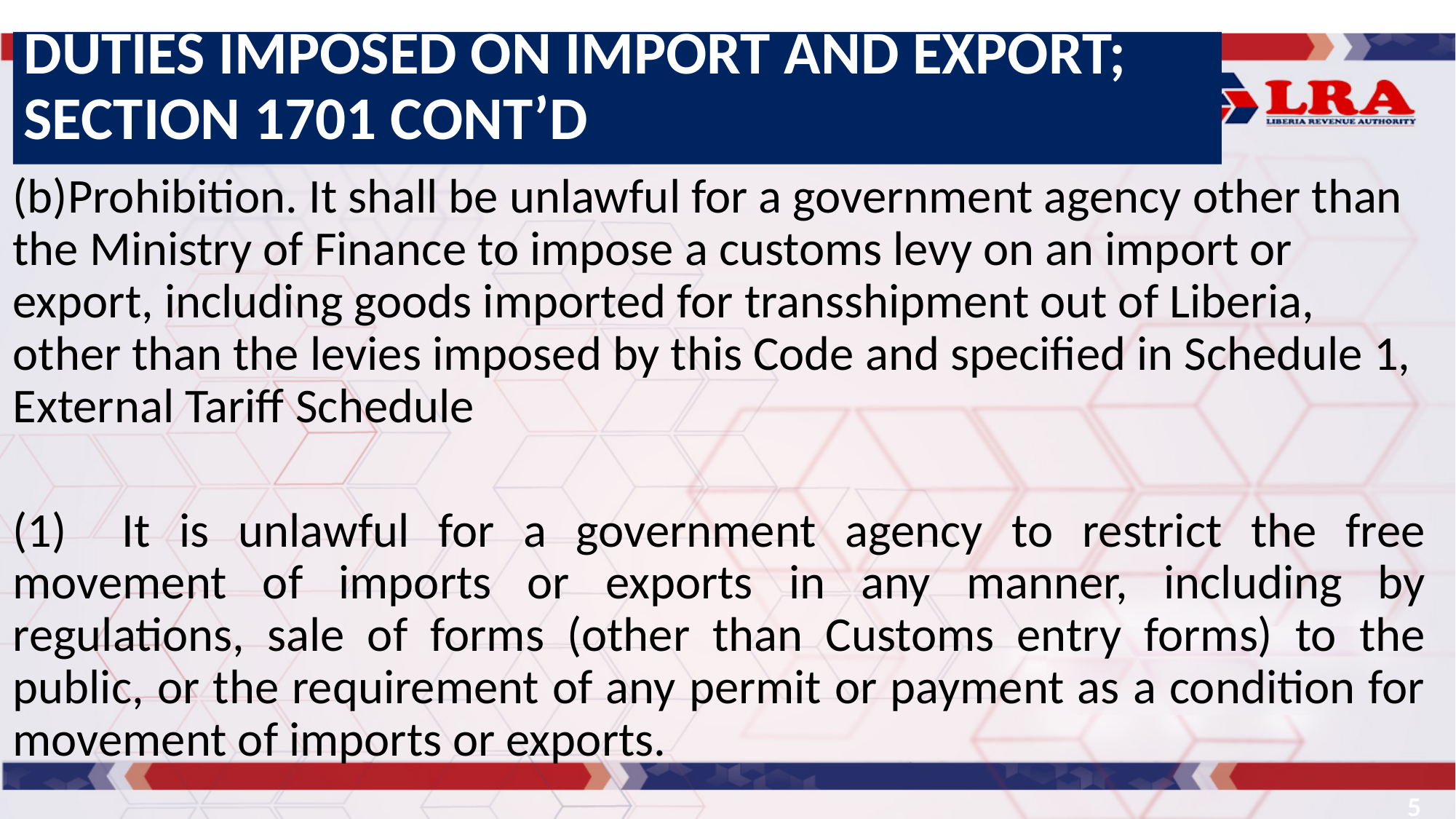

# DUTIES IMPOSED ON IMPORT AND EXPORT; SECTION 1701 CONT’D
(b)Prohibition. It shall be unlawful for a government agency other than the Ministry of Finance to impose a customs levy on an import or export, including goods imported for transshipment out of Liberia, other than the levies imposed by this Code and specified in Schedule 1, External Tariff Schedule

(1)	It is unlawful for a government agency to restrict the free movement of imports or exports in any manner, including by regulations, sale of forms (other than Customs entry forms) to the public, or the requirement of any permit or payment as a condition for movement of imports or exports.
5